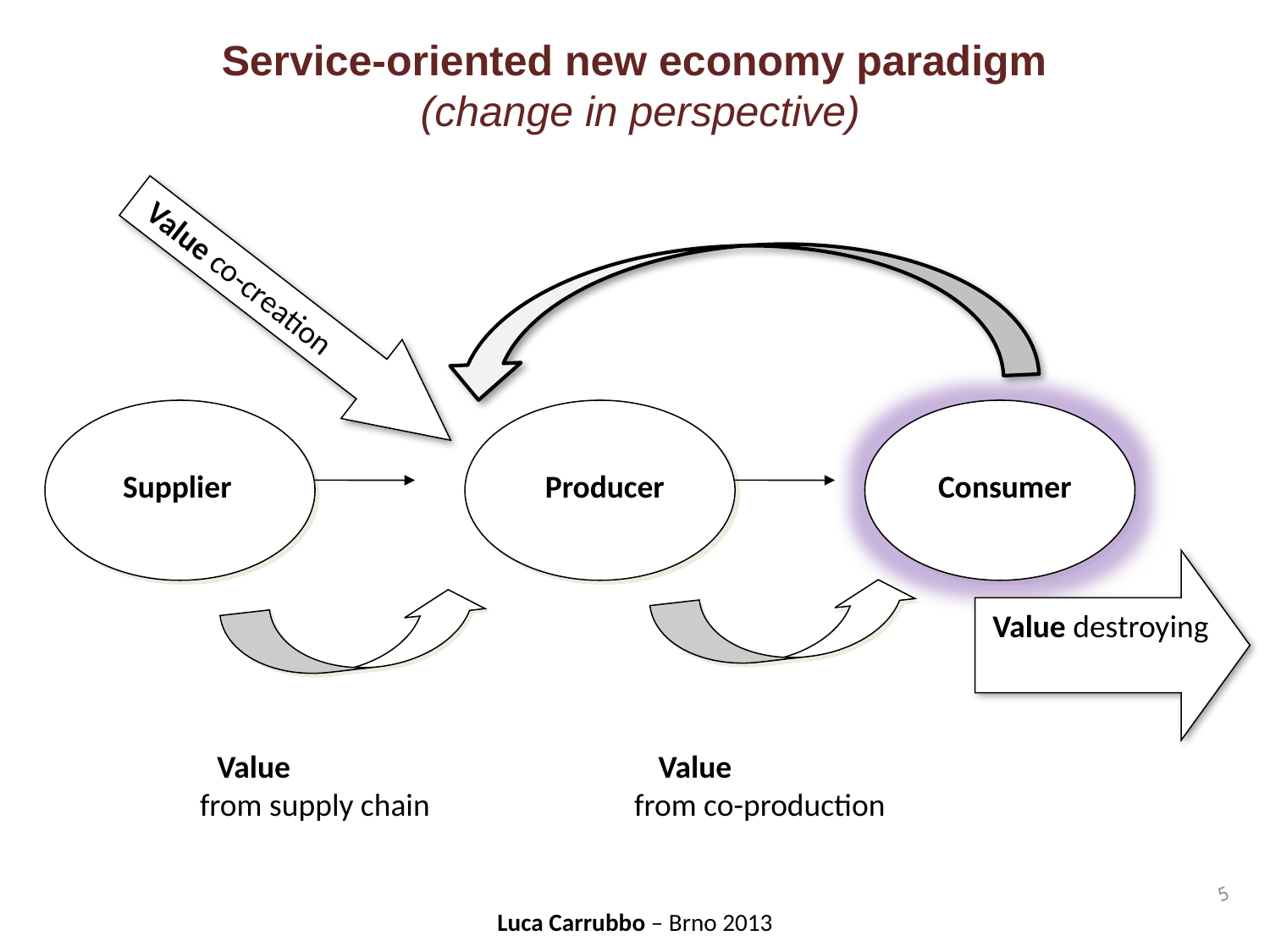

Service-oriented new economy paradigm
(change in perspective)

Value co-creation

Supplier
Producer
Consumer

Value destroying
Value                  from supply chain
Value                   from co-production
5